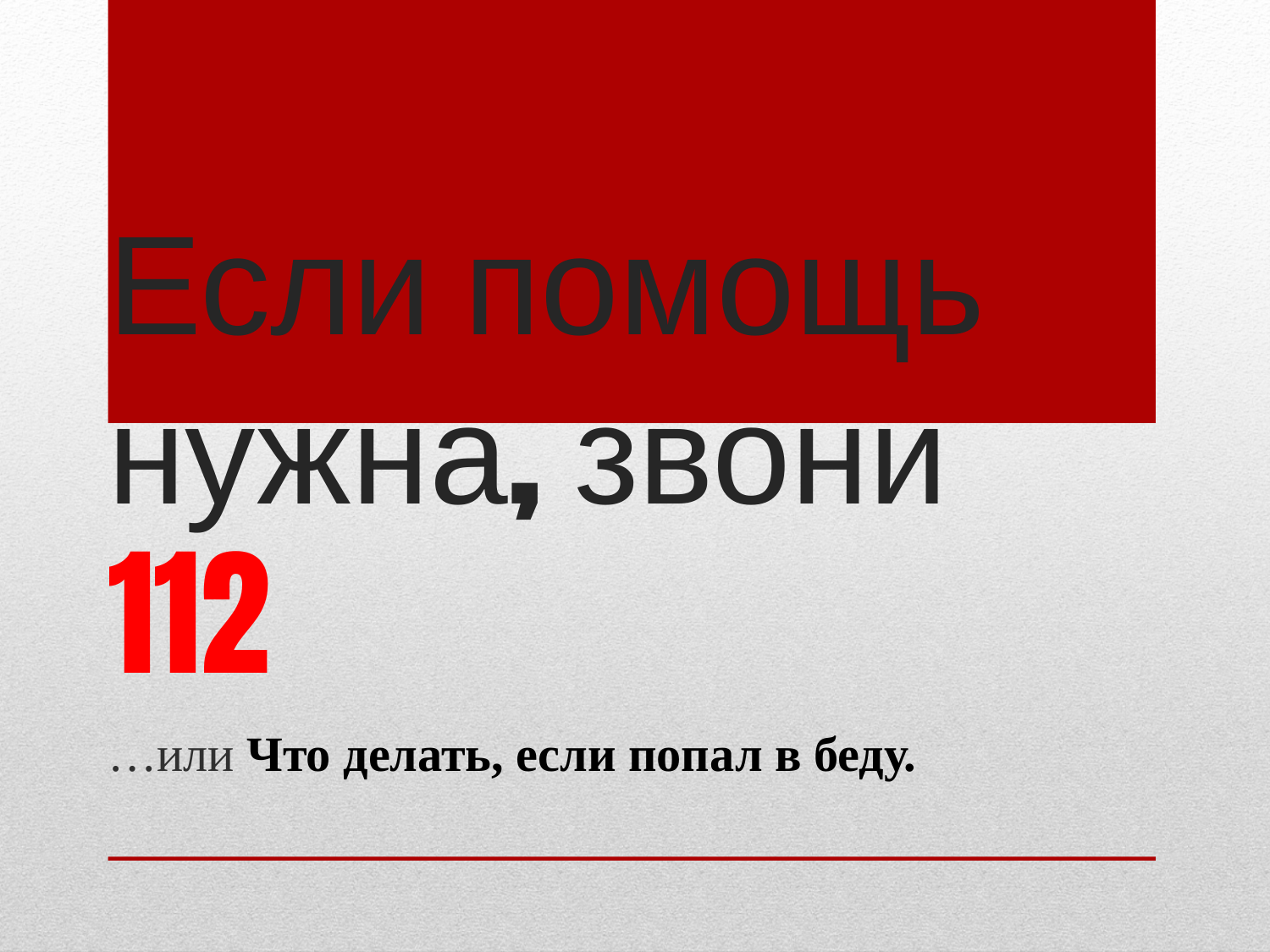

# Если помощь нужна, звони 112
…или Что делать, если попал в беду.